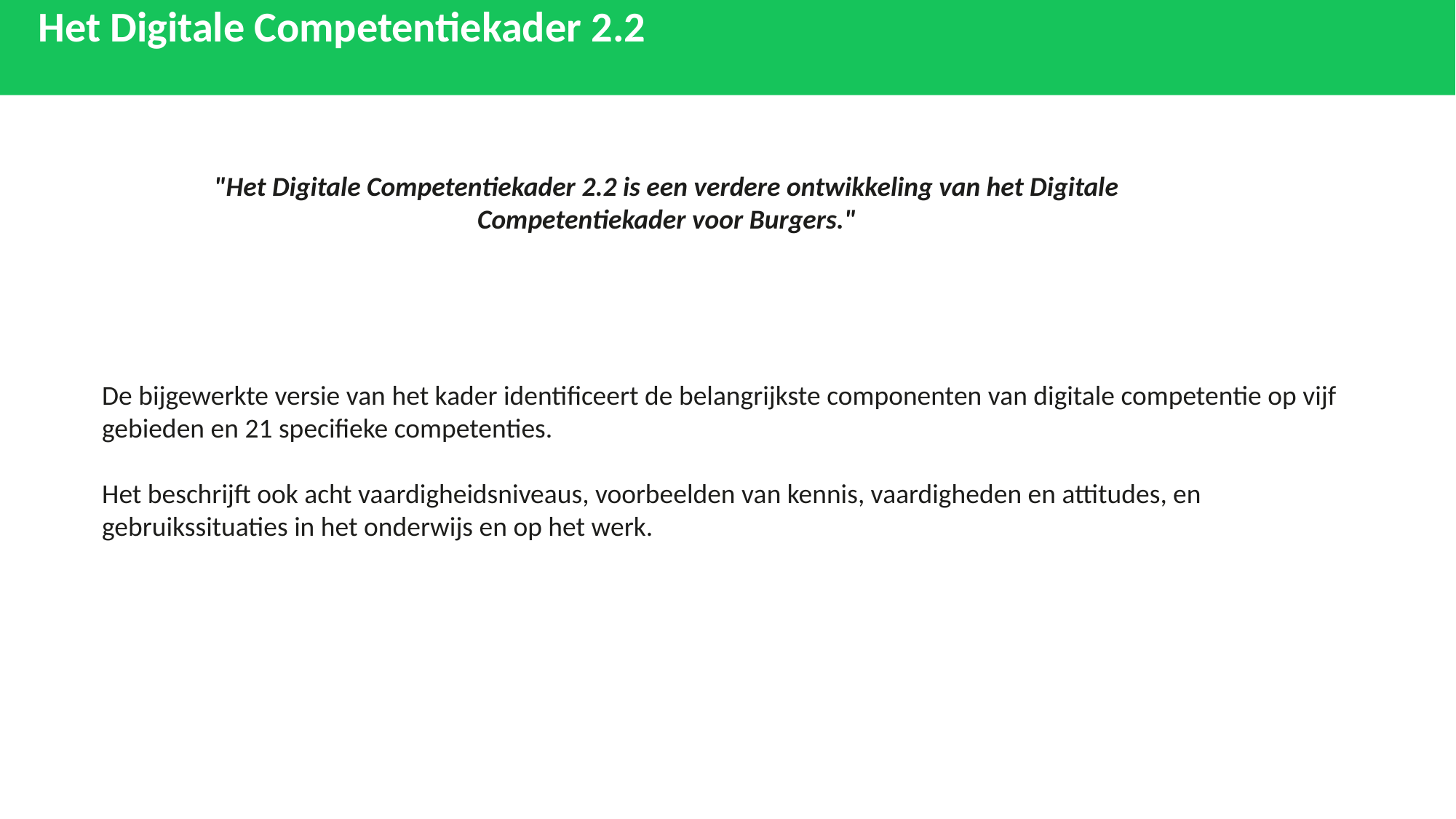

Het Digitale Competentiekader 2.2
"Het Digitale Competentiekader 2.2 is een verdere ontwikkeling van het Digitale Competentiekader voor Burgers."

De bijgewerkte versie van het kader identificeert de belangrijkste componenten van digitale competentie op vijf gebieden en 21 specifieke competenties.

Het beschrijft ook acht vaardigheidsniveaus, voorbeelden van kennis, vaardigheden en attitudes, en gebruikssituaties in het onderwijs en op het werk.